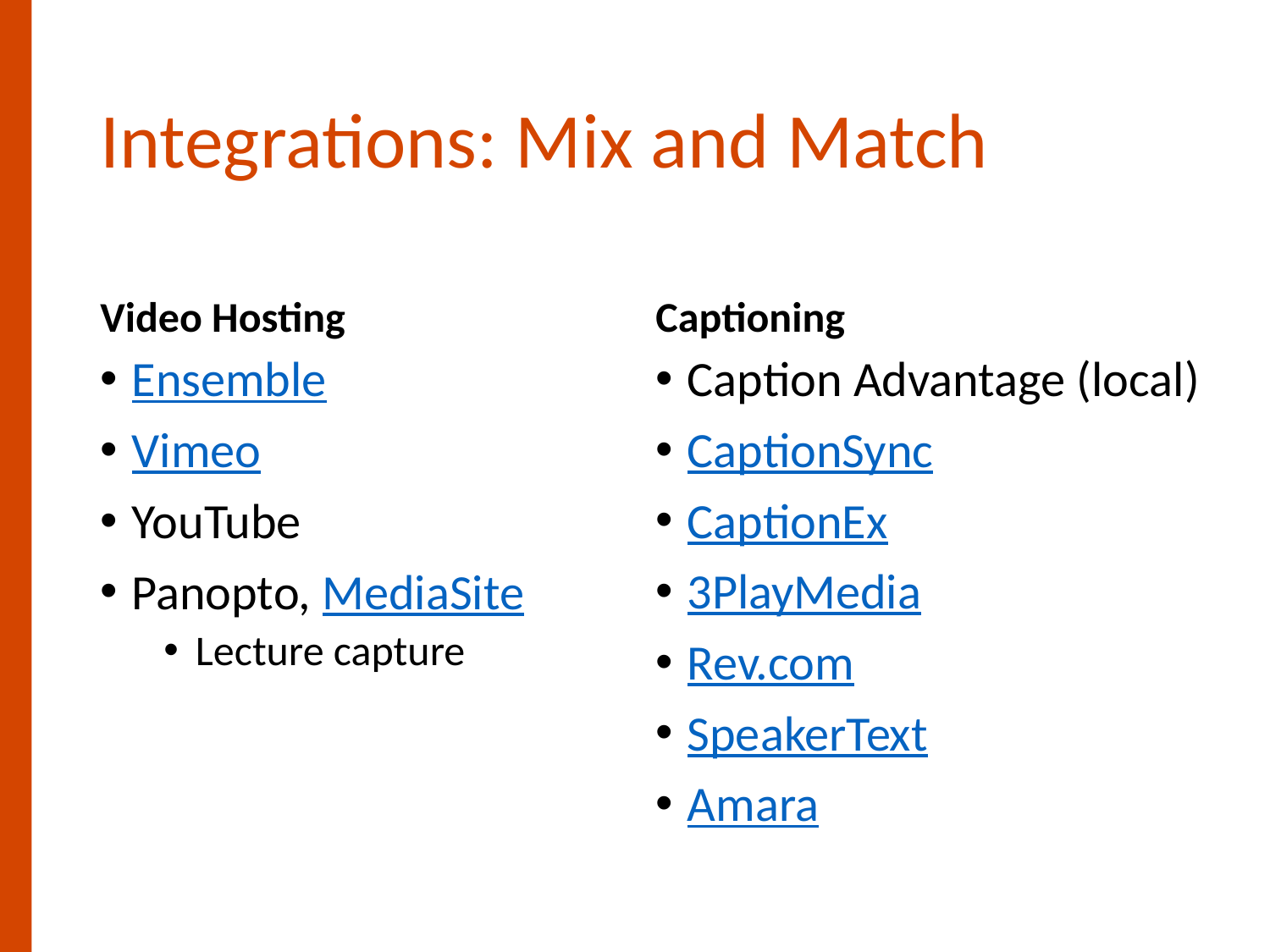

# Integrations: Mix and Match
Video Hosting
Captioning
Ensemble
Vimeo
YouTube
Panopto, MediaSite
Lecture capture
Caption Advantage (local)
CaptionSync
CaptionEx
3PlayMedia
Rev.com
SpeakerText
Amara